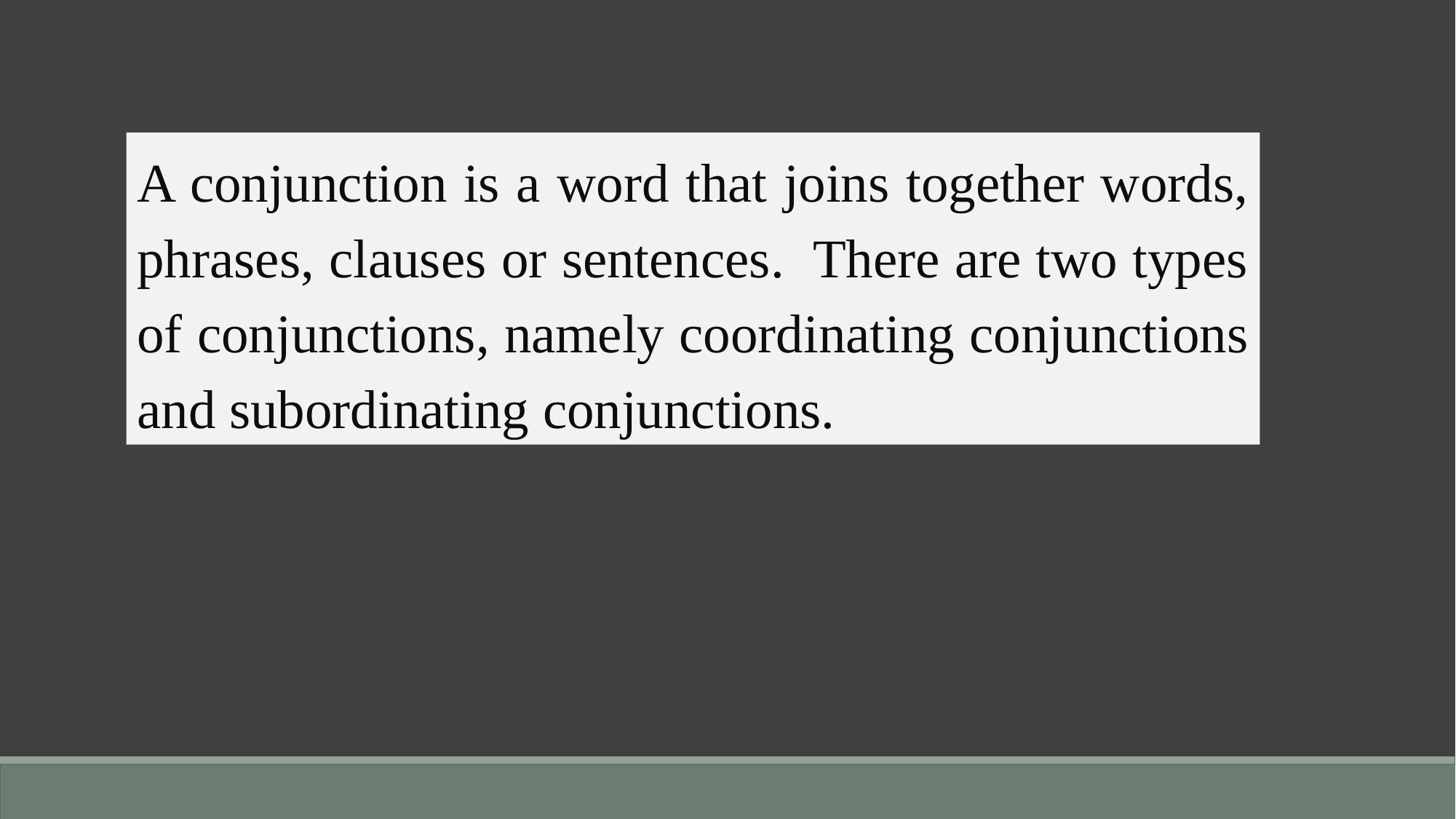

A conjunction is a word that joins together words, phrases, clauses or sentences.  There are two types of conjunctions, namely coordinating conjunctions and subordinating conjunctions.